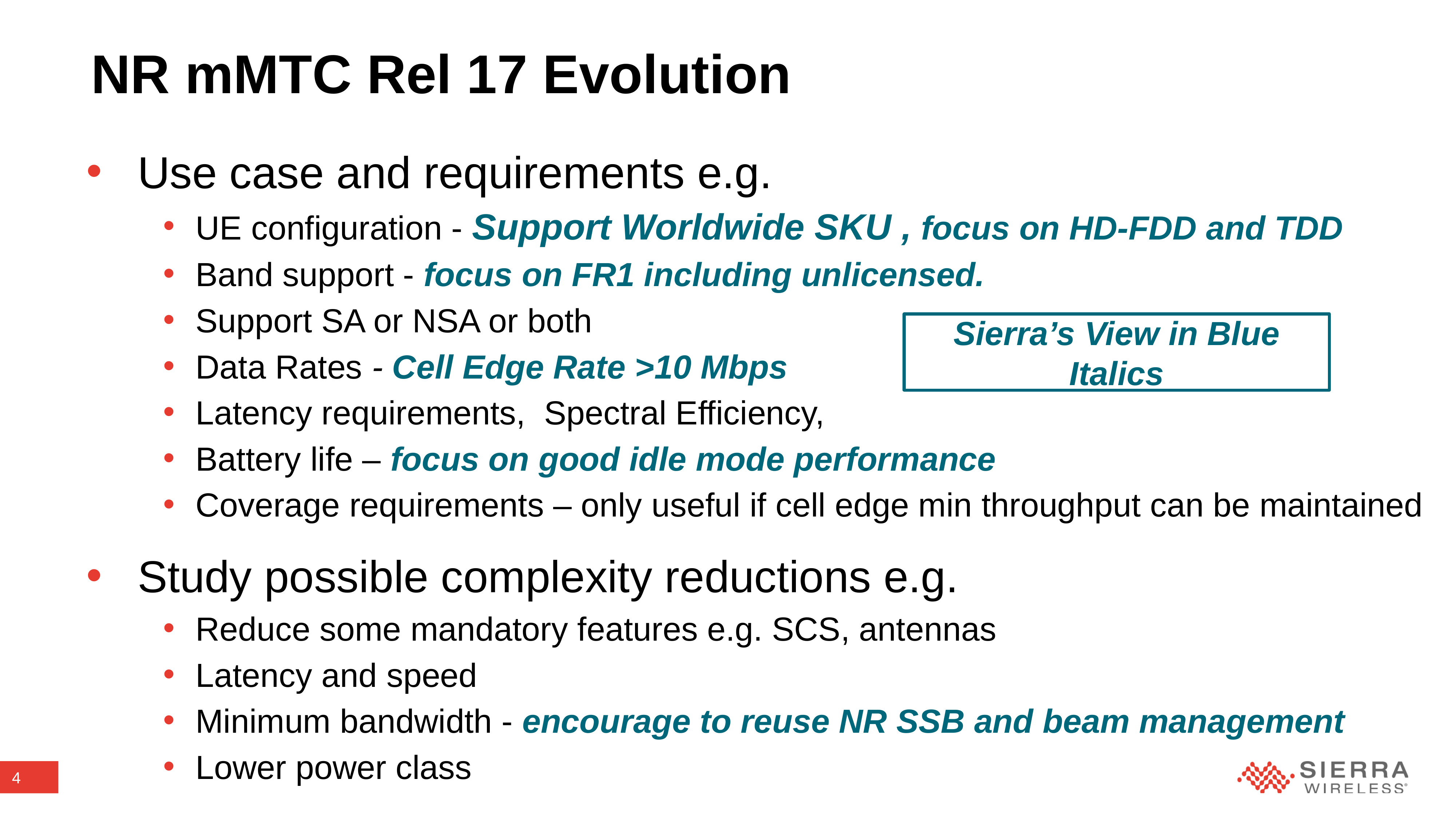

# NR mMTC Rel 17 Evolution
Use case and requirements e.g.
UE configuration - Support Worldwide SKU , focus on HD-FDD and TDD
Band support - focus on FR1 including unlicensed.
Support SA or NSA or both
Data Rates - Cell Edge Rate >10 Mbps
Latency requirements,  Spectral Efficiency,
Battery life – focus on good idle mode performance
Coverage requirements – only useful if cell edge min throughput can be maintained
Study possible complexity reductions e.g.
Reduce some mandatory features e.g. SCS, antennas
Latency and speed
Minimum bandwidth - encourage to reuse NR SSB and beam management
Lower power class

Sierra’s View in Blue Italics